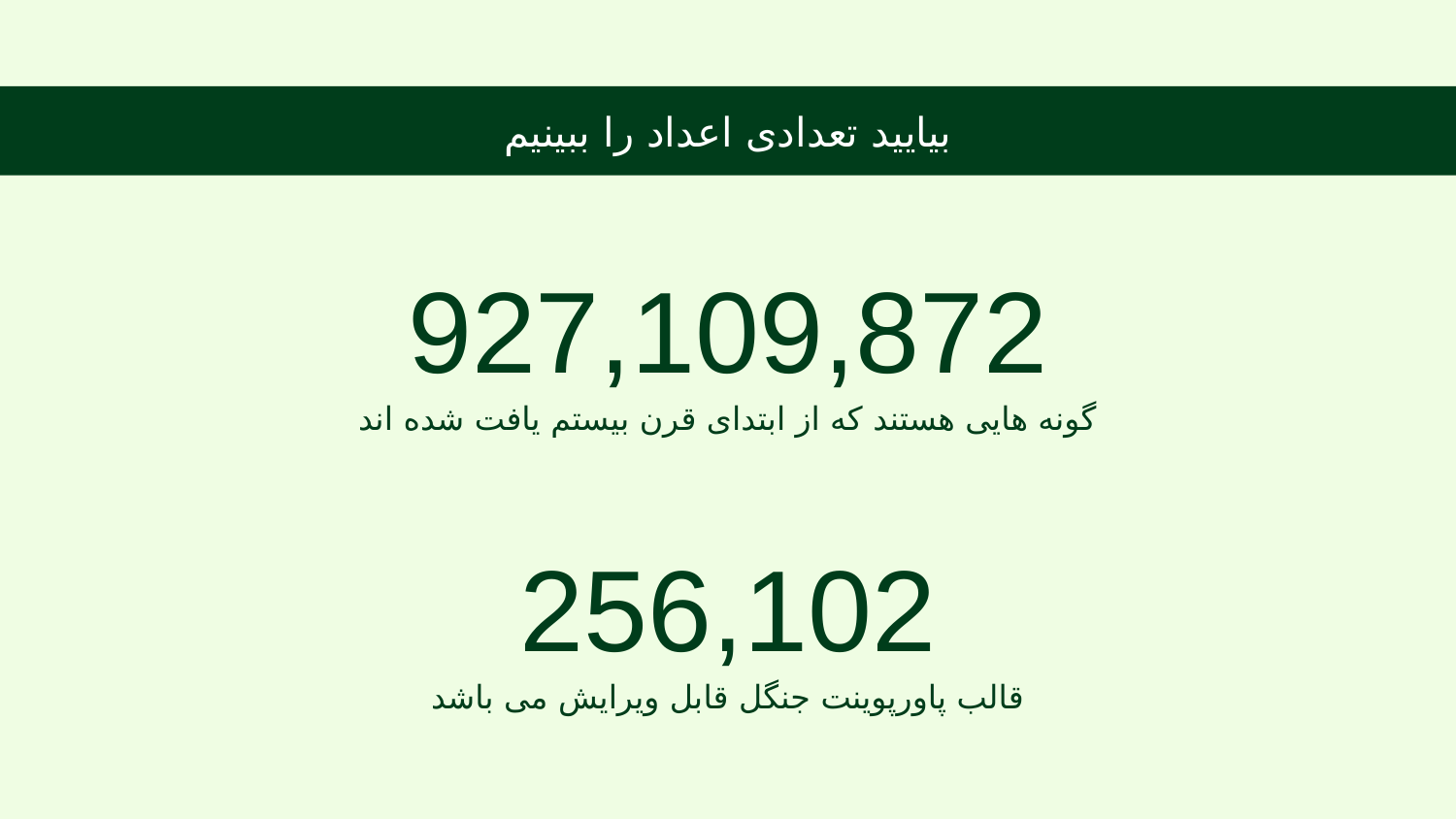

# بیایید تعدادی اعداد را ببینیم
927,109,872
گونه هایی هستند که از ابتدای قرن بیستم یافت شده اند
256,102
قالب پاورپوینت جنگل قابل ویرایش می باشد